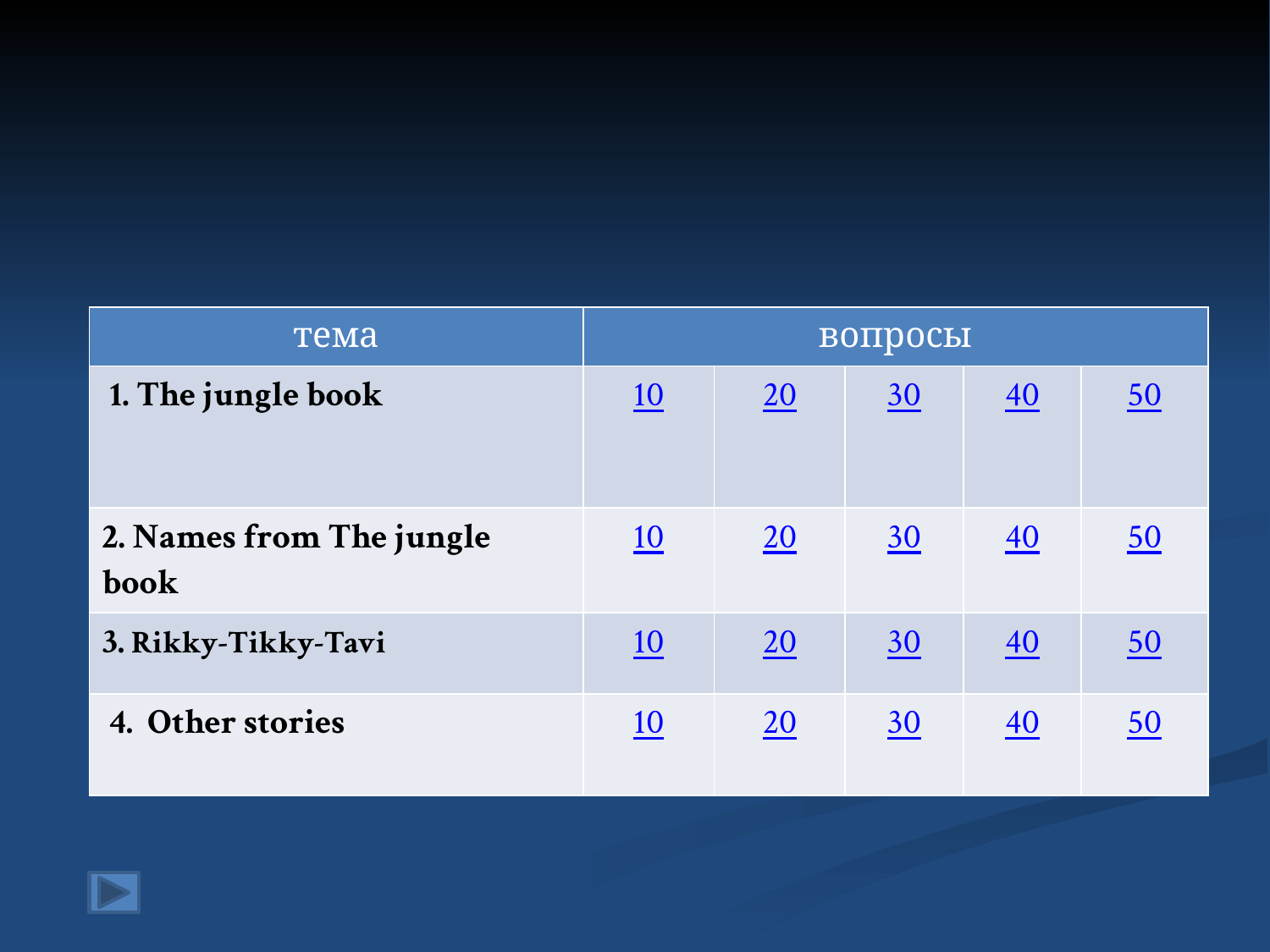

#
| тема | вопросы |  |  |  |  |
| --- | --- | --- | --- | --- | --- |
| 1. The jungle book | 10 | 20 | 30 | 40 | 50 |
| 2. Names from The jungle book | 10 | 20 | 30 | 40 | 50 |
| 3. Rikky-Tikky-Tavi | 10 | 20 | 30 | 40 | 50 |
| 4. Other stories | 10 | 20 | 30 | 40 | 50 |